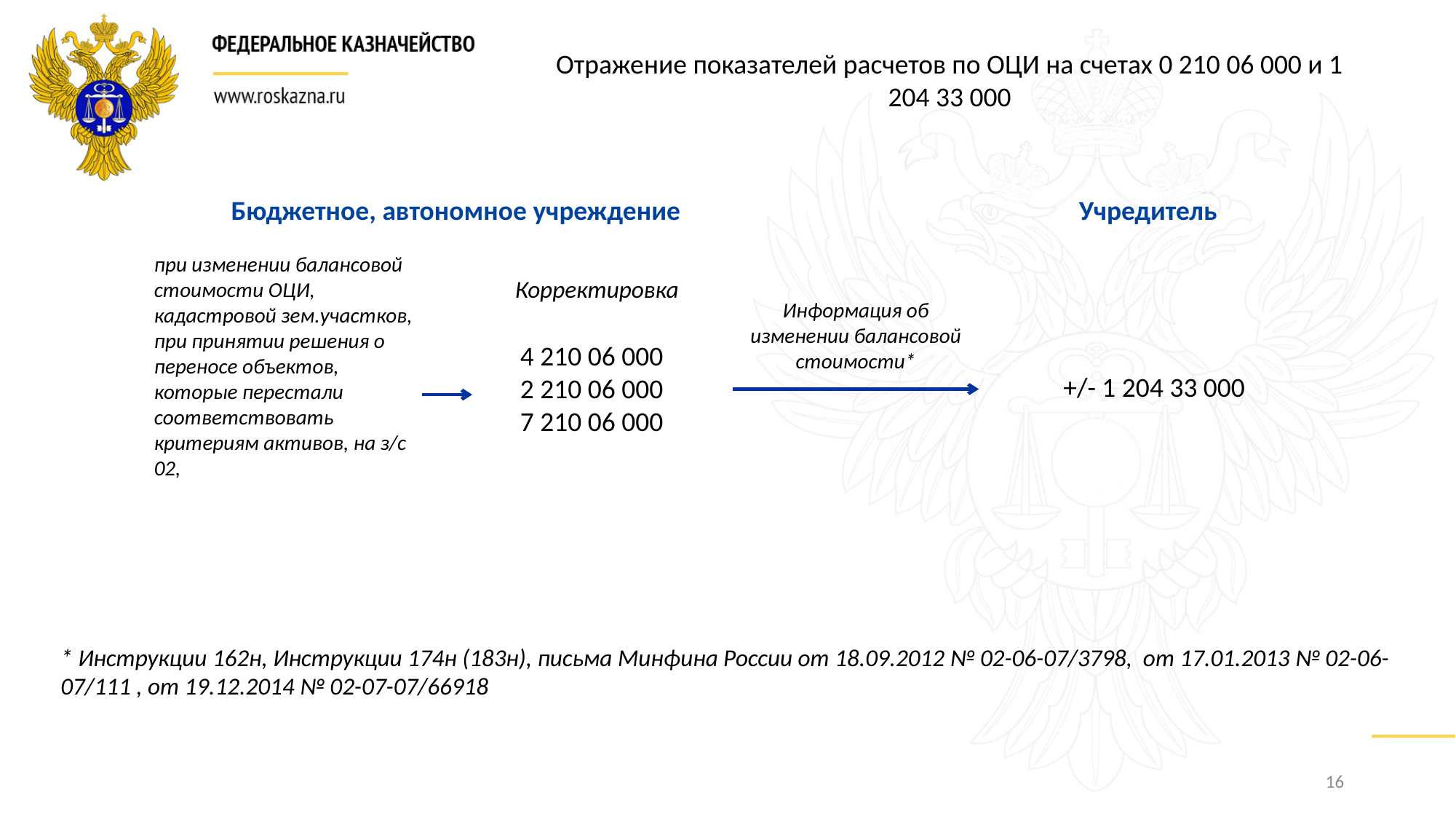

Отражение показателей расчетов по ОЦИ на счетах 0 210 06 000 и 1 204 33 000
Учредитель
Бюджетное, автономное учреждение
при изменении балансовой стоимости ОЦИ, кадастровой зем.участков, при принятии решения о переносе объектов, которые перестали соответствовать критериям активов, на з/с 02,
Корректировка
Информация об изменении балансовой стоимости*
4 210 06 000
2 210 06 000
7 210 06 000
+/- 1 204 33 000
* Инструкции 162н, Инструкции 174н (183н), письма Минфина России от 18.09.2012 № 02-06-07/3798,  от 17.01.2013 № 02-06-07/111 , от 19.12.2014 № 02-07-07/66918

16